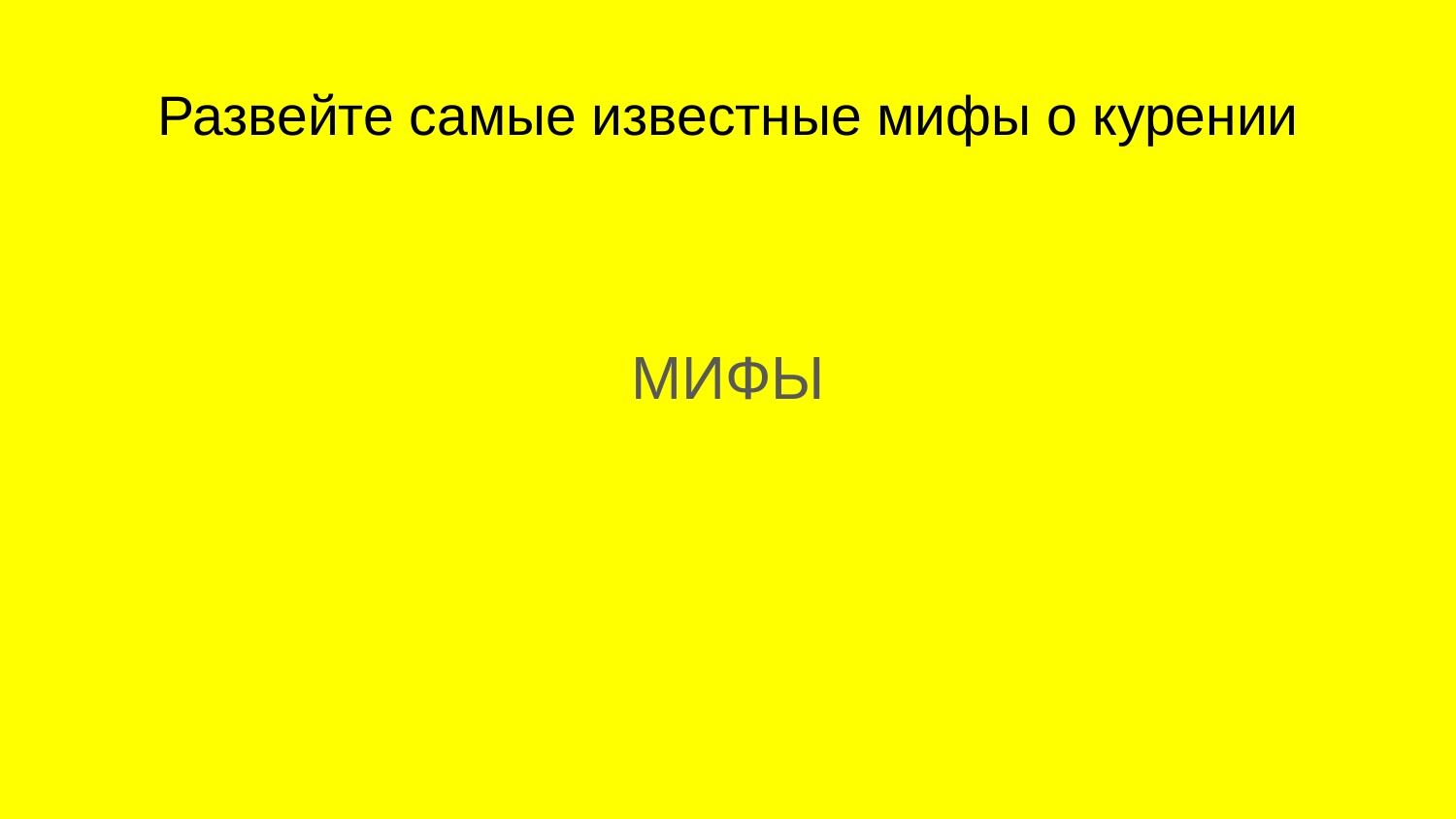

# Развейте самые известные мифы о курении

МИФЫ